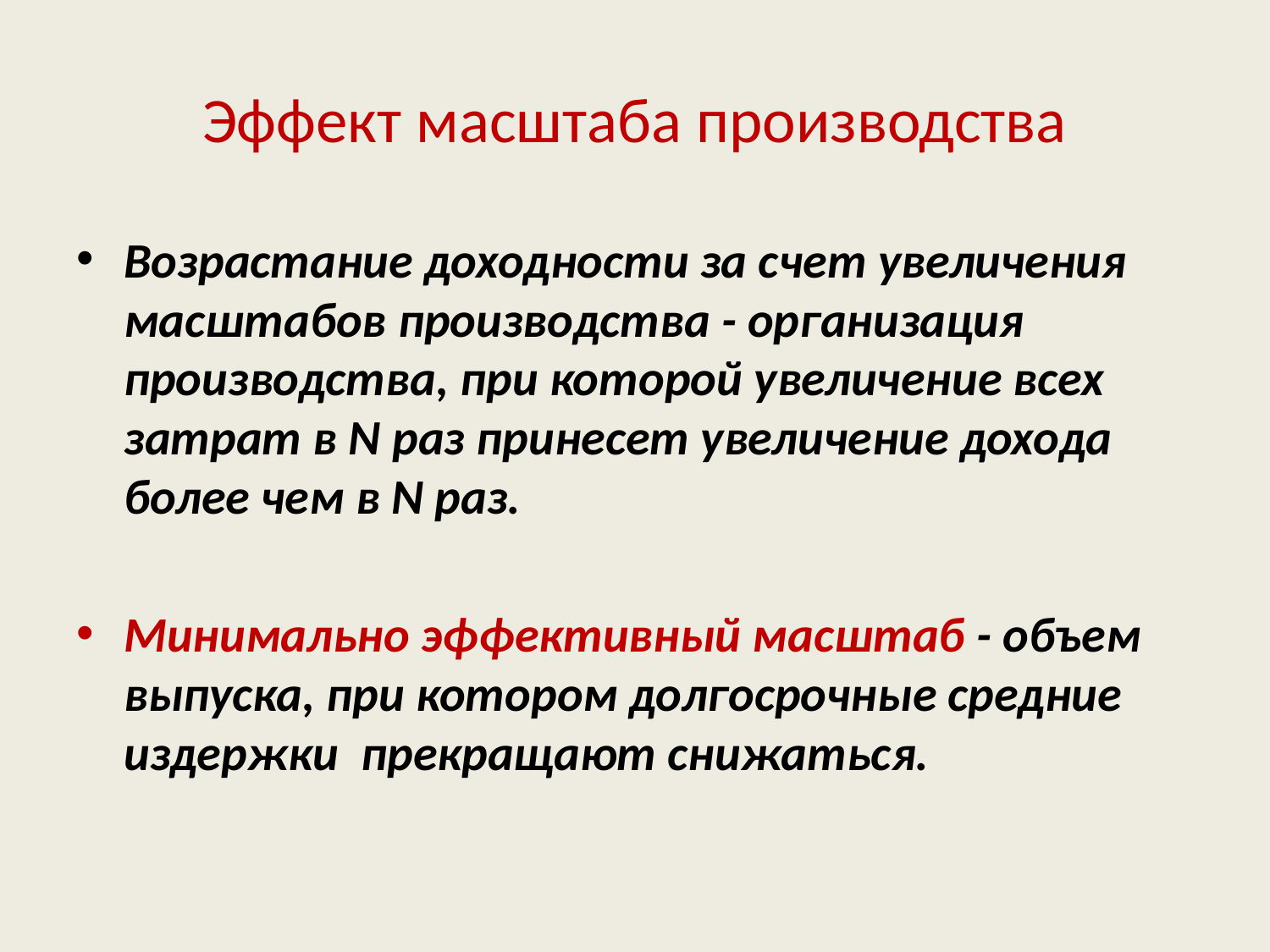

# Эффект масштаба производства
Возрастание доходности за счет увеличения масштабов производства - организация производства, при которой увеличение всех затрат в N раз принесет увеличение дохода более чем в N раз.

Минимально эффективный масштаб - объем выпуска, при котором долгосрочные средние издержки  прекращают снижаться.